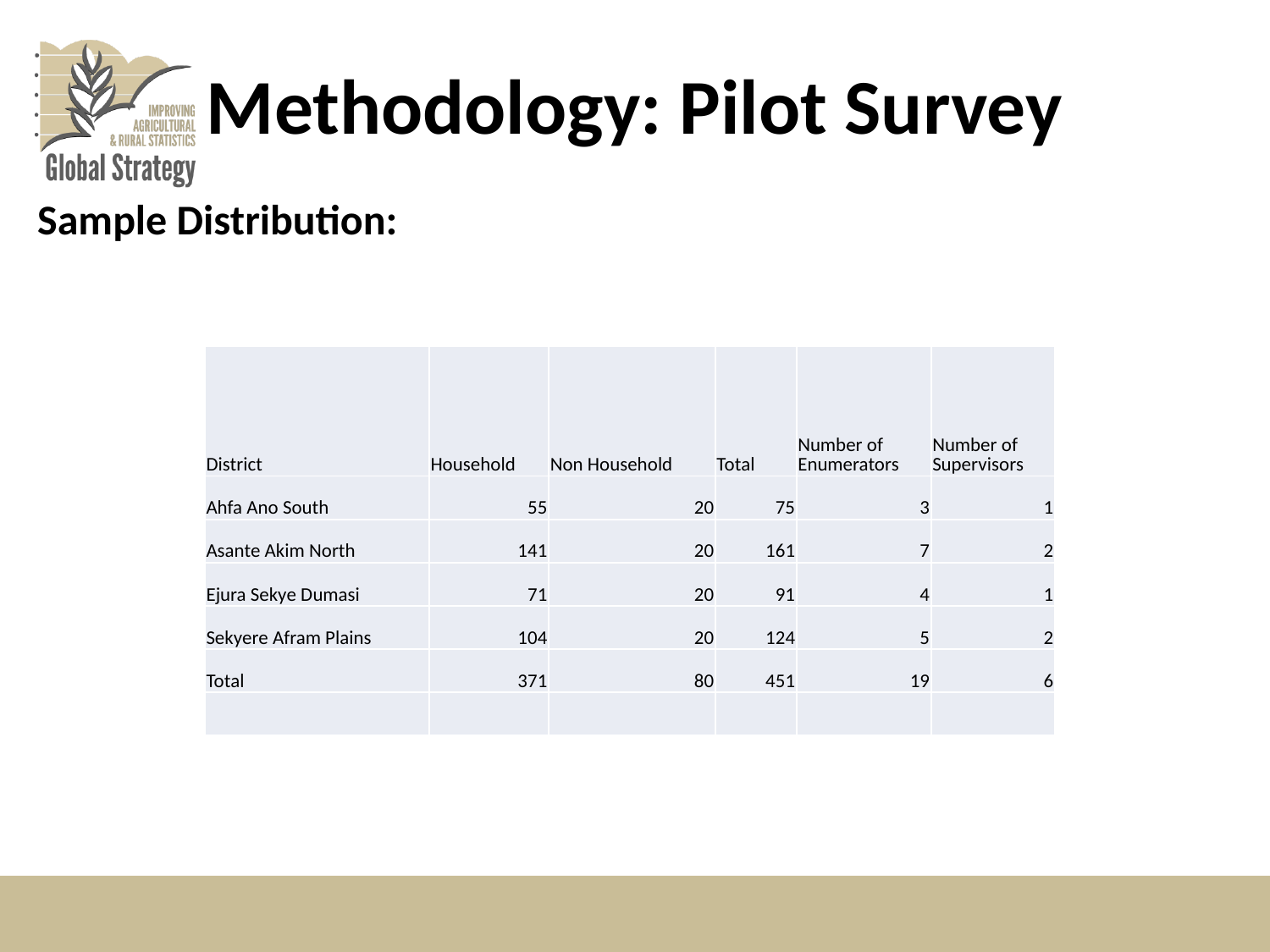

Methodology: Pilot Survey
Sample Distribution:

| District | Household | Non Household | Total | Number of Enumerators | Number of Supervisors |
| --- | --- | --- | --- | --- | --- |
| Ahfa Ano South | 55 | 20 | 75 | 3 | 1 |
| Asante Akim North | 141 | 20 | 161 | 7 | 2 |
| Ejura Sekye Dumasi | 71 | 20 | 91 | 4 | 1 |
| Sekyere Afram Plains | 104 | 20 | 124 | 5 | 2 |
| Total | 371 | 80 | 451 | 19 | 6 |
|  |  |  |  |  |  |